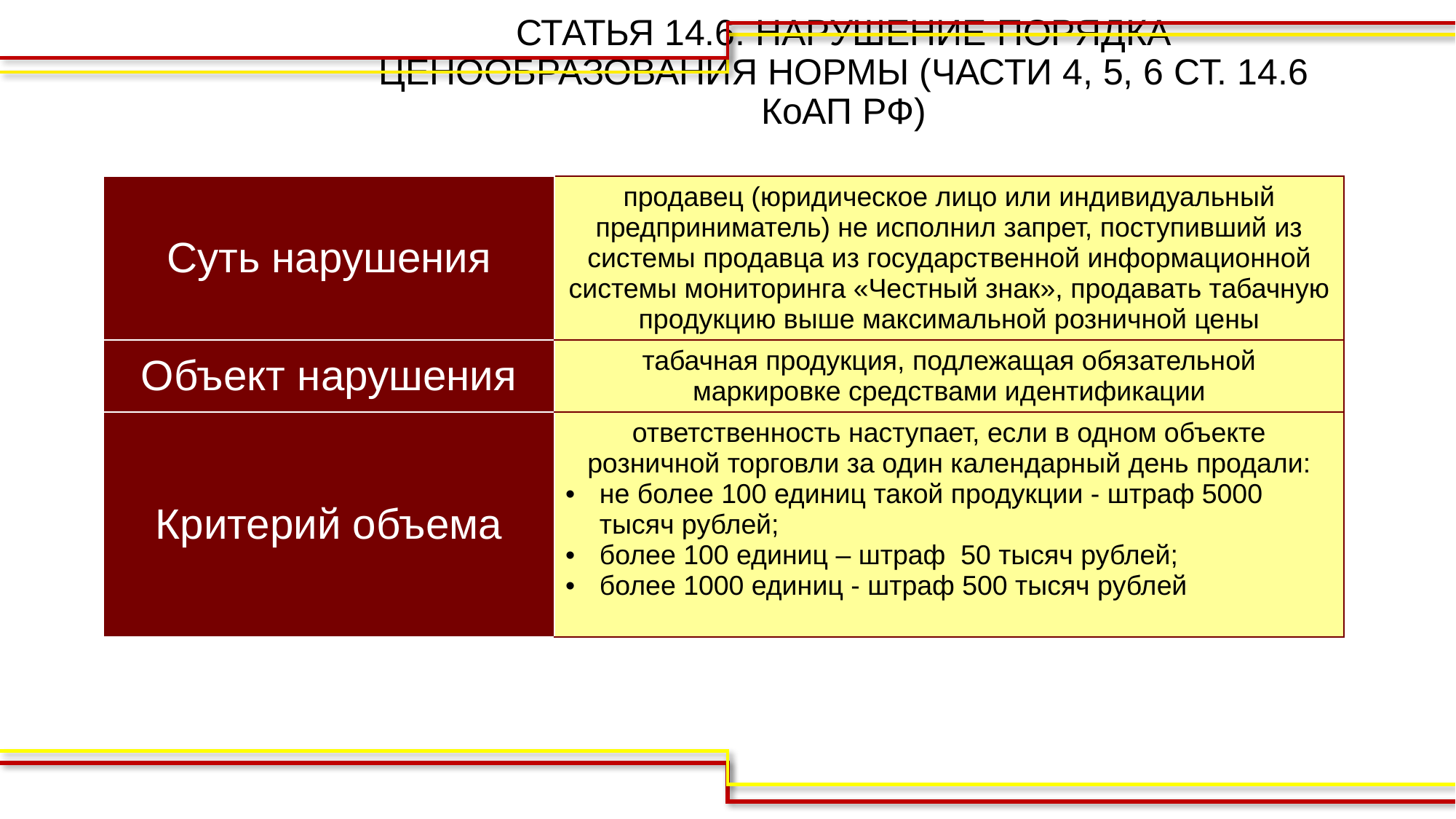

# СТАТЬЯ 14.6. НАРУШЕНИЕ ПОРЯДКА ЦЕНООБРАЗОВАНИЯ НОРМЫ (ЧАСТИ 4, 5, 6 СТ. 14.6 КоАП РФ)
| Суть нарушения | продавец (юридическое лицо или индивидуальный предприниматель) не исполнил запрет, поступивший из системы продавца из государственной информационной системы мониторинга «Честный знак», продавать табачную продукцию выше максимальной розничной цены |
| --- | --- |
| Объект нарушения | табачная продукция, подлежащая обязательной маркировке средствами идентификации |
| Критерий объема | ответственность наступает, если в одном объекте розничной торговли за один календарный день продали: не более 100 единиц такой продукции - штраф 5000 тысяч рублей; более 100 единиц – штраф 50 тысяч рублей; более 1000 единиц - штраф 500 тысяч рублей |